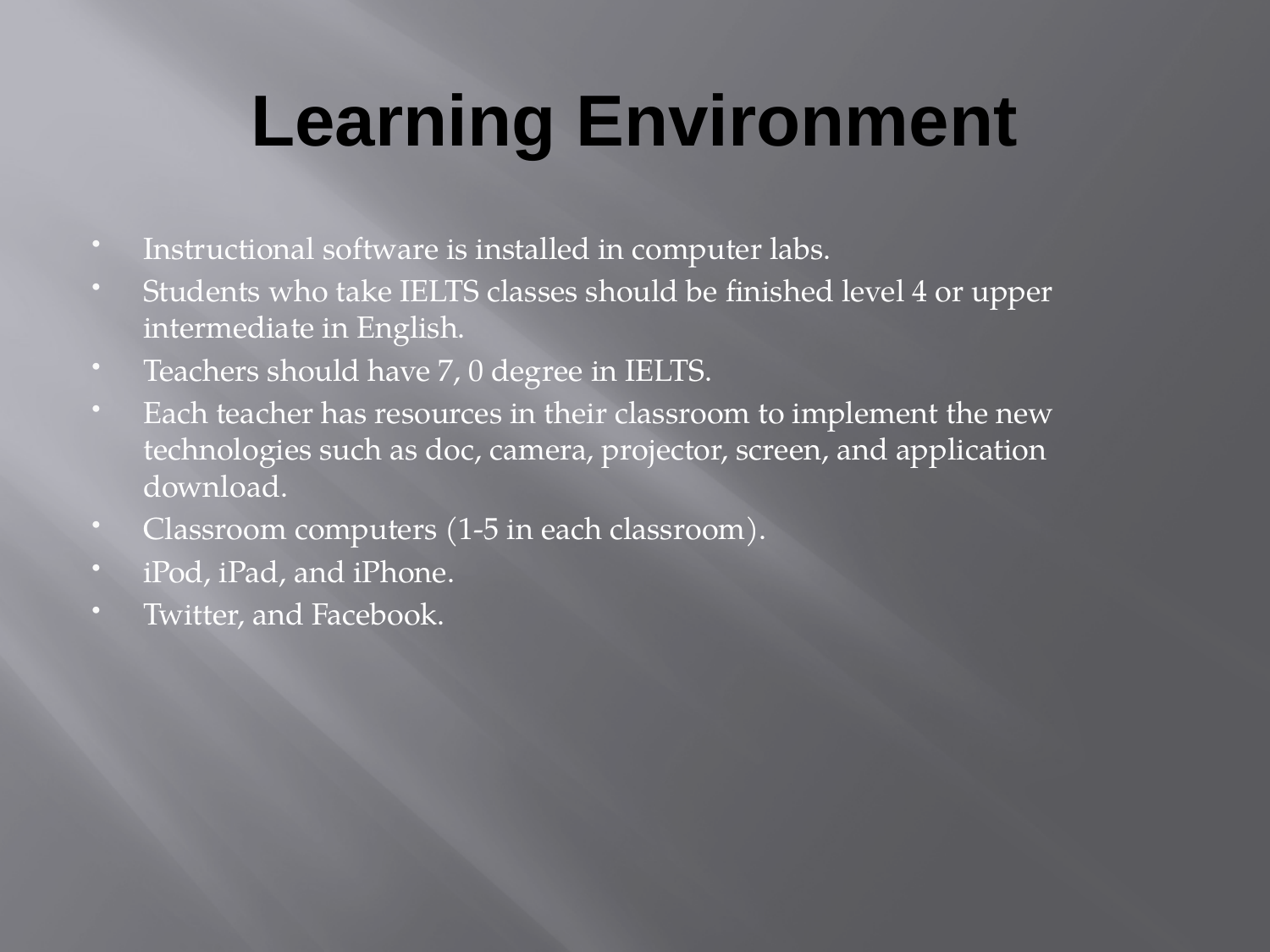

# Learning Environment
Instructional software is installed in computer labs.
Students who take IELTS classes should be finished level 4 or upper intermediate in English.
Teachers should have 7, 0 degree in IELTS.
Each teacher has resources in their classroom to implement the new technologies such as doc, camera, projector, screen, and application download.
Classroom computers (1-5 in each classroom).
iPod, iPad, and iPhone.
Twitter, and Facebook.